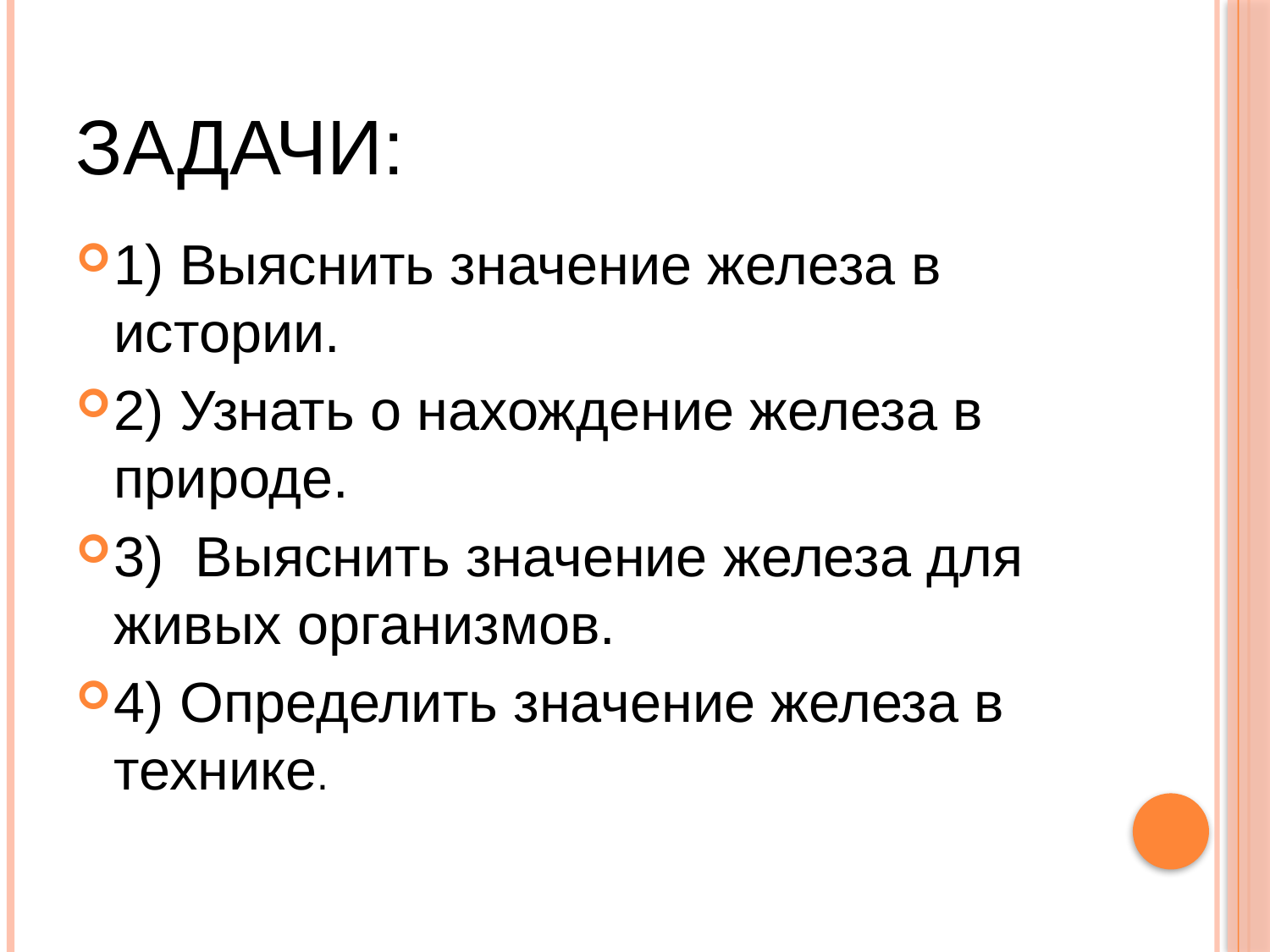

# Задачи:
1) Выяснить значение железа в истории.
2) Узнать о нахождение железа в природе.
3)  Выяснить значение железа для живых организмов.
4) Определить значение железа в технике.